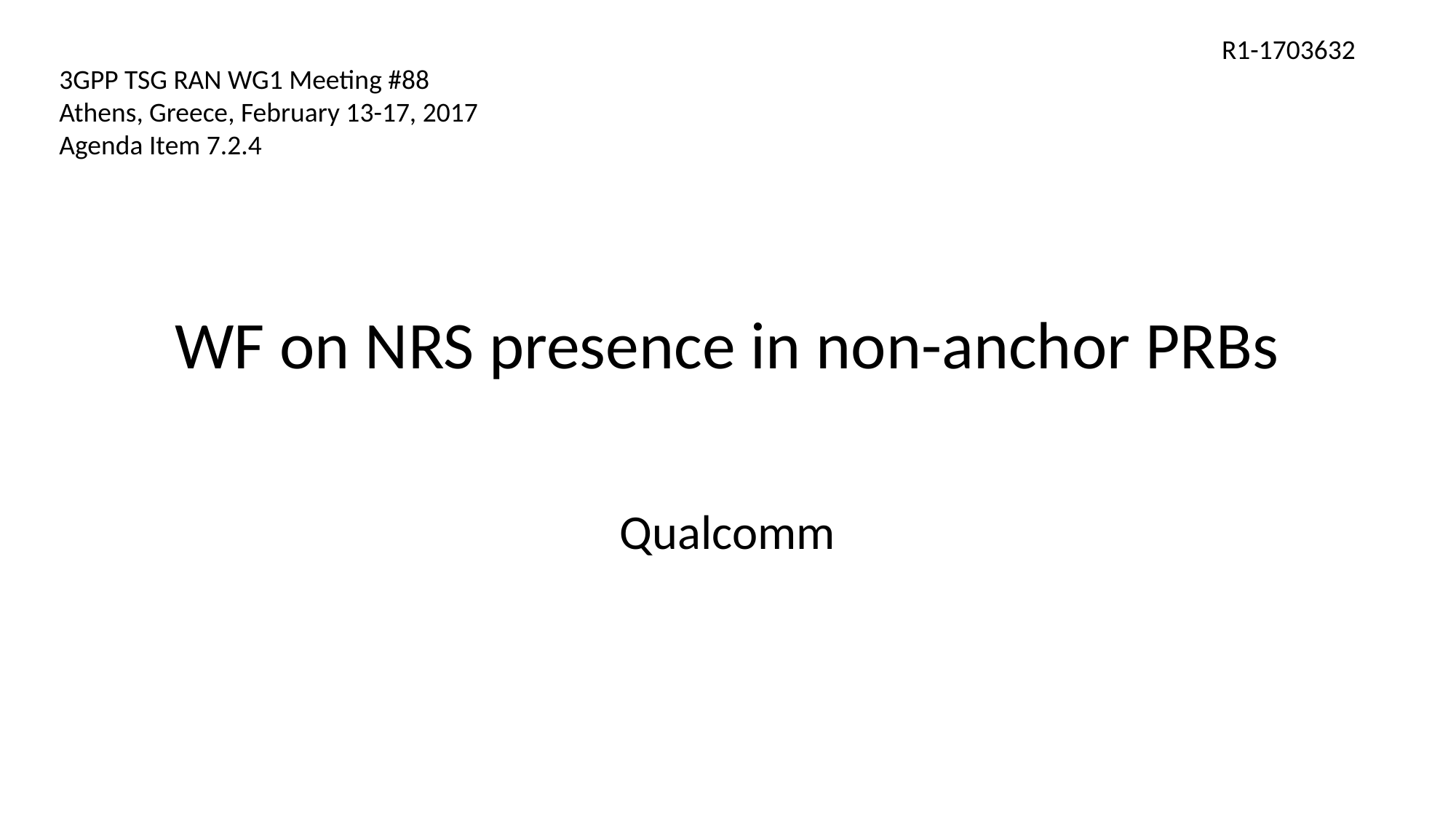

R1-1703632
3GPP TSG RAN WG1 Meeting #88
Athens, Greece, February 13-17, 2017
Agenda Item 7.2.4
# WF on NRS presence in non-anchor PRBs
Qualcomm